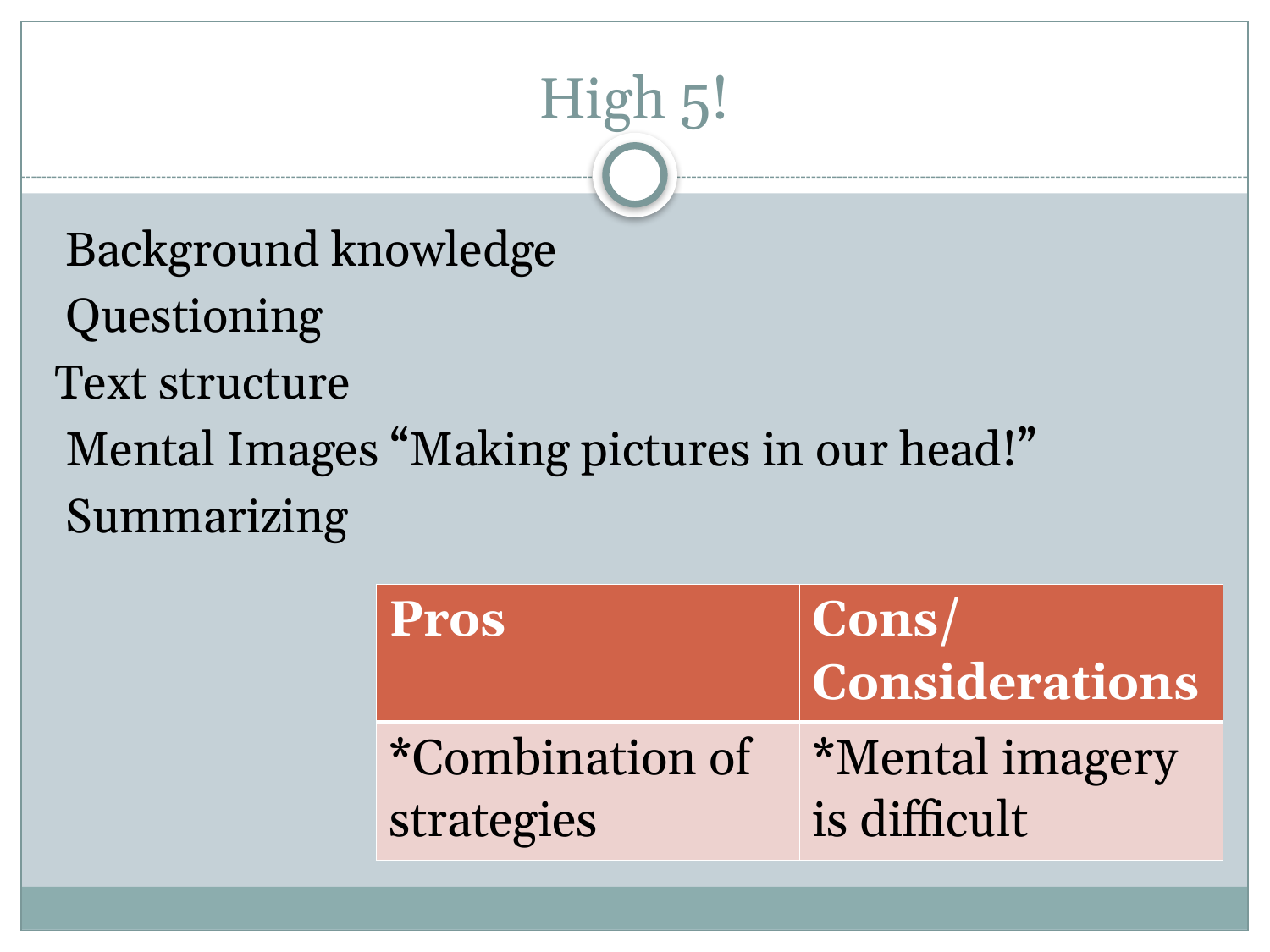

# High 5!
 Background knowledge
 Questioning
Text structure
 Mental Images “Making pictures in our head!”
 Summarizing

| Pros | Cons/Considerations |
| --- | --- |
| \*Combination of strategies | \*Mental imagery is difficult |